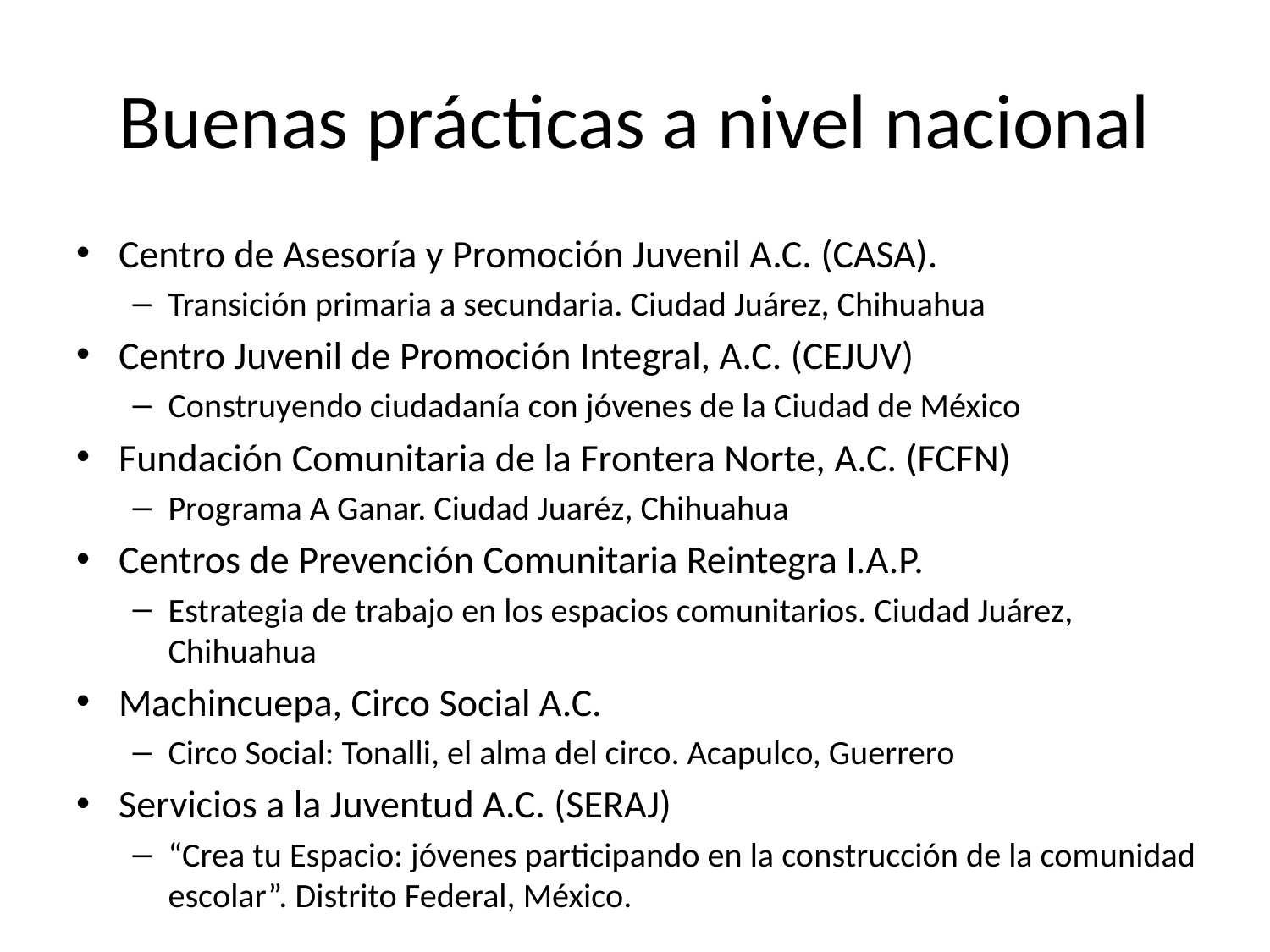

# Buenas prácticas a nivel nacional
Centro de Asesoría y Promoción Juvenil A.C. (CASA).
Transición primaria a secundaria. Ciudad Juárez, Chihuahua
Centro Juvenil de Promoción Integral, A.C. (CEJUV)
Construyendo ciudadanía con jóvenes de la Ciudad de México
Fundación Comunitaria de la Frontera Norte, A.C. (FCFN)
Programa A Ganar. Ciudad Juaréz, Chihuahua
Centros de Prevención Comunitaria Reintegra I.A.P.
Estrategia de trabajo en los espacios comunitarios. Ciudad Juárez, Chihuahua
Machincuepa, Circo Social A.C.
Circo Social: Tonalli, el alma del circo. Acapulco, Guerrero
Servicios a la Juventud A.C. (SERAJ)
“Crea tu Espacio: jóvenes participando en la construcción de la comunidad escolar”. Distrito Federal, México.